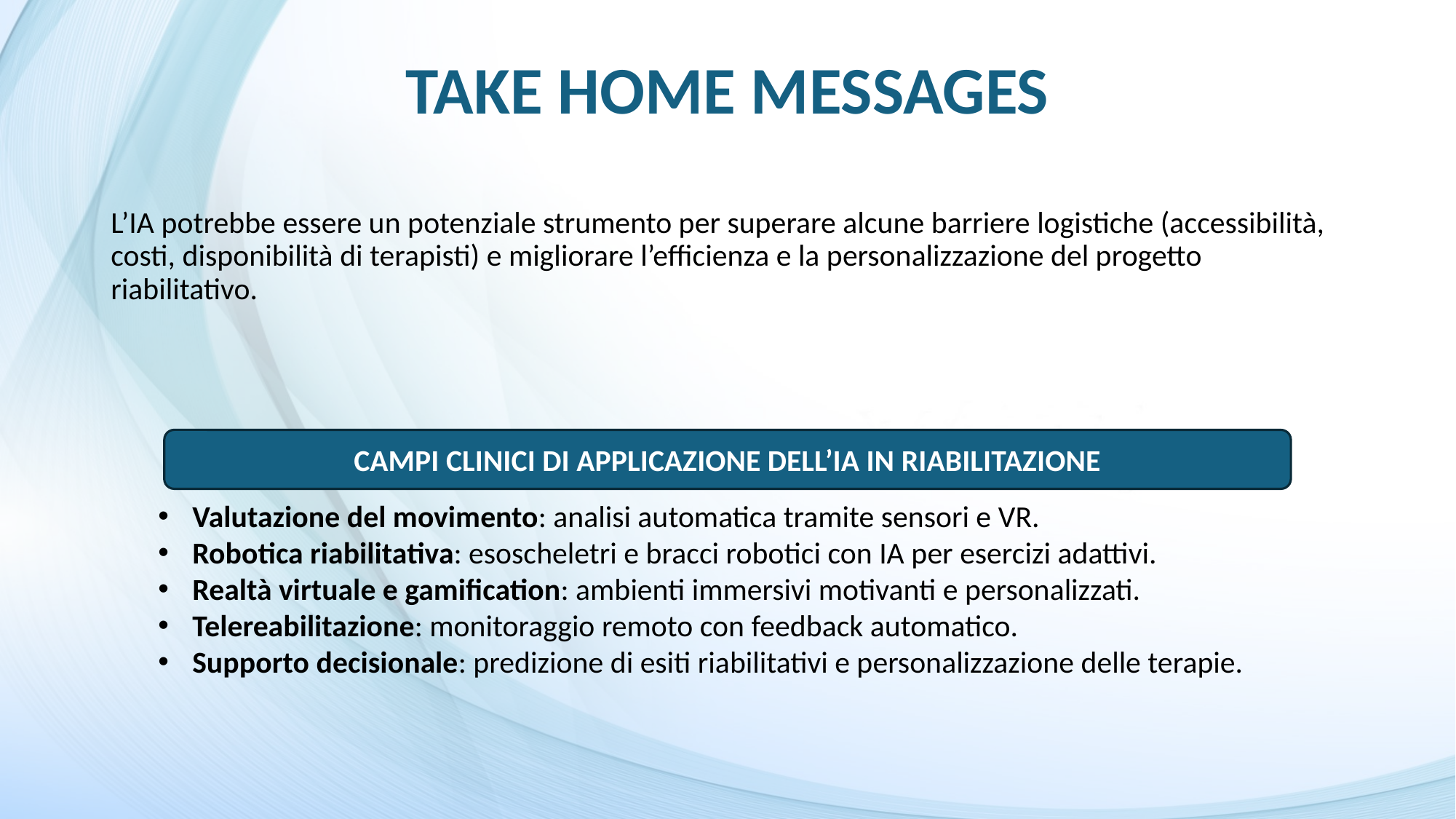

TAKE HOME MESSAGES
L’IA potrebbe essere un potenziale strumento per superare alcune barriere logistiche (accessibilità, costi, disponibilità di terapisti) e migliorare l’efficienza e la personalizzazione del progetto riabilitativo.
CAMPI CLINICI DI APPLICAZIONE DELL’IA IN RIABILITAZIONE
Valutazione del movimento: analisi automatica tramite sensori e VR.
Robotica riabilitativa: esoscheletri e bracci robotici con IA per esercizi adattivi.
Realtà virtuale e gamification: ambienti immersivi motivanti e personalizzati.
Telereabilitazione: monitoraggio remoto con feedback automatico.
Supporto decisionale: predizione di esiti riabilitativi e personalizzazione delle terapie.